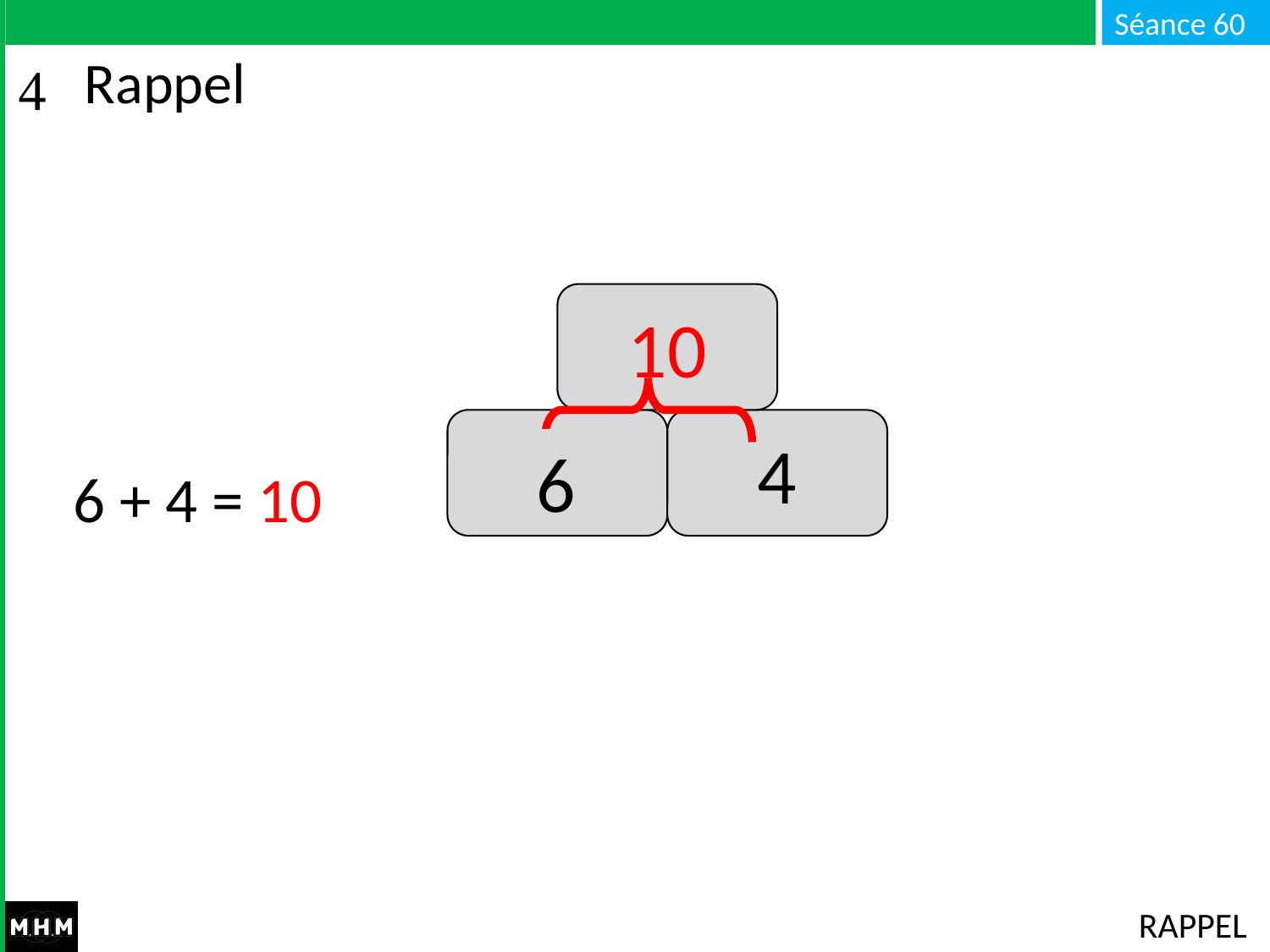

# Rappel
10

4
…
6
6 + 4 = 10
RAPPEL